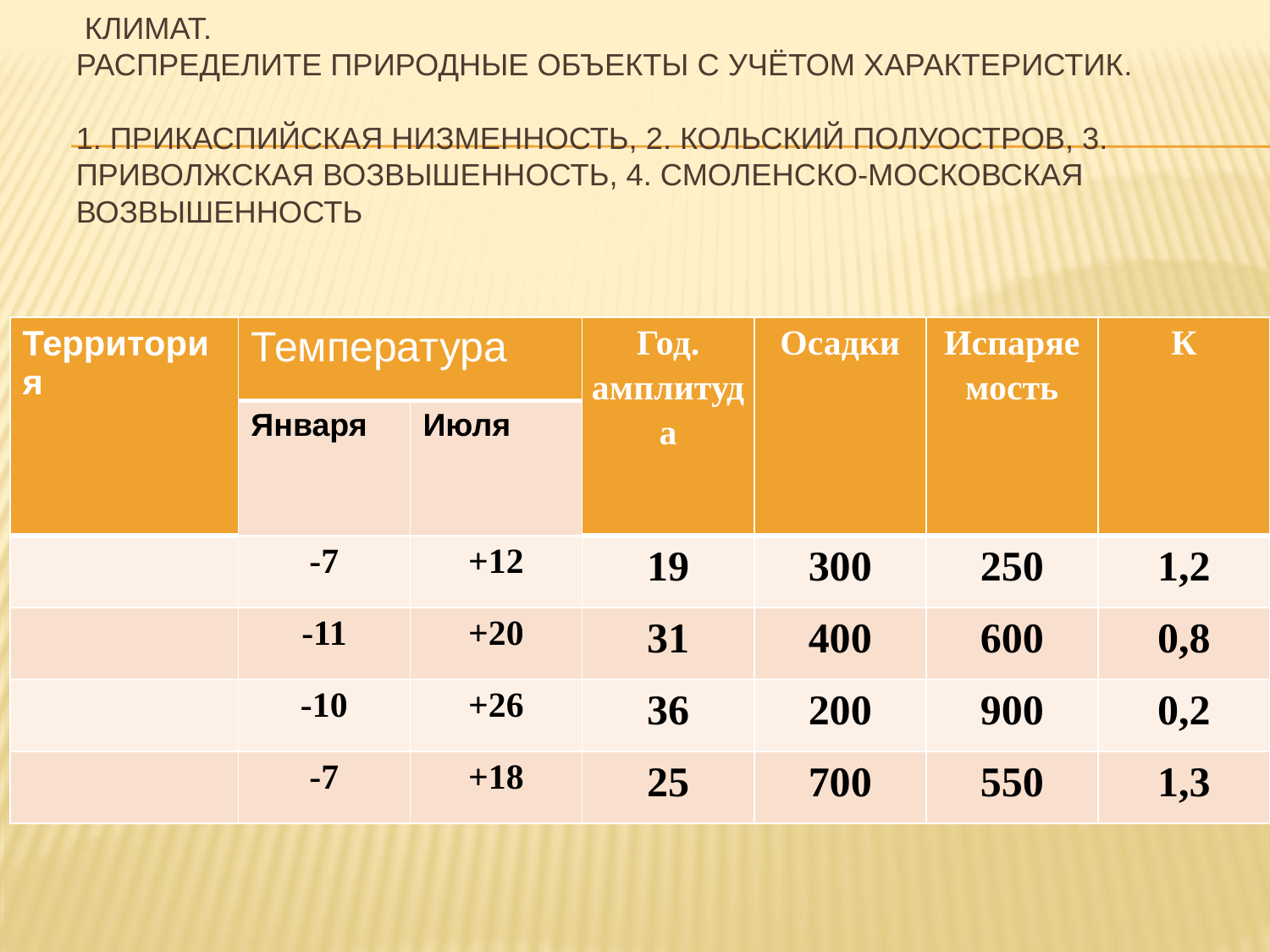

# Климат. Распределите природные объекты с учётом характеристик. 1. Прикаспийская низменность, 2. Кольский полуостров, 3. Приволжская возвышенность, 4. Смоленско-Московская возвышенность
| Территория | Температура |  | Год. амплитуда | Осадки | Испаряемость | К |
| --- | --- | --- | --- | --- | --- | --- |
|  | Января | Июля |  |  |  |  |
|  | -7 | +12 | 19 | 300 | 250 | 1,2 |
|  | -11 | +20 | 31 | 400 | 600 | 0,8 |
|  | -10 | +26 | 36 | 200 | 900 | 0,2 |
|  | -7 | +18 | 25 | 700 | 550 | 1,3 |